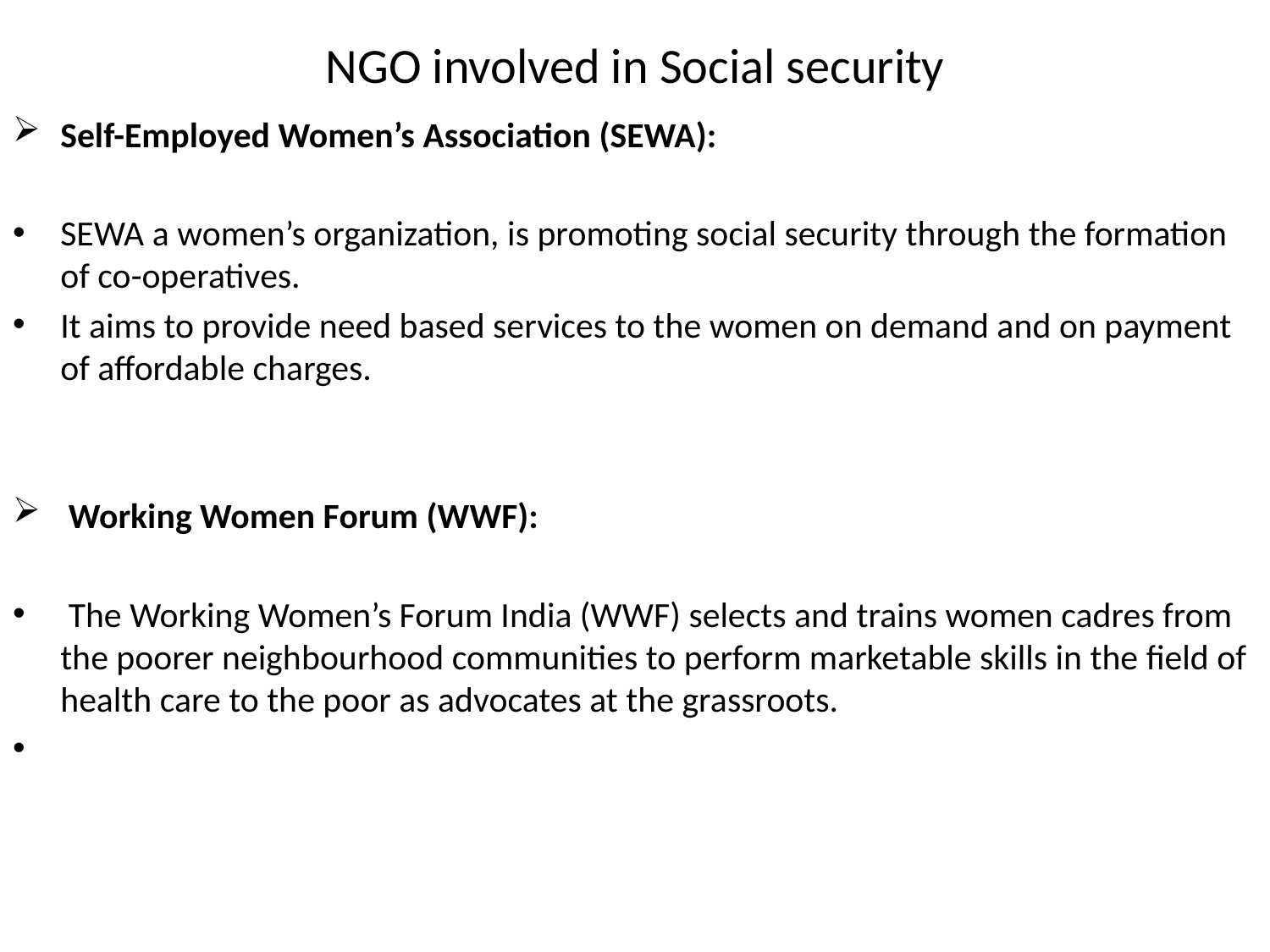

# NGO involved in Social security
Self-Employed Women’s Association (SEWA):

SEWA a women’s organization, is promoting social security through the formation of co-operatives.
It aims to provide need based services to the women on demand and on payment of affordable charges.

 Working Women Forum (WWF):

 The Working Women’s Forum India (WWF) selects and trains women cadres from the poorer neighbourhood communities to perform marketable skills in the field of health care to the poor as advocates at the grassroots.